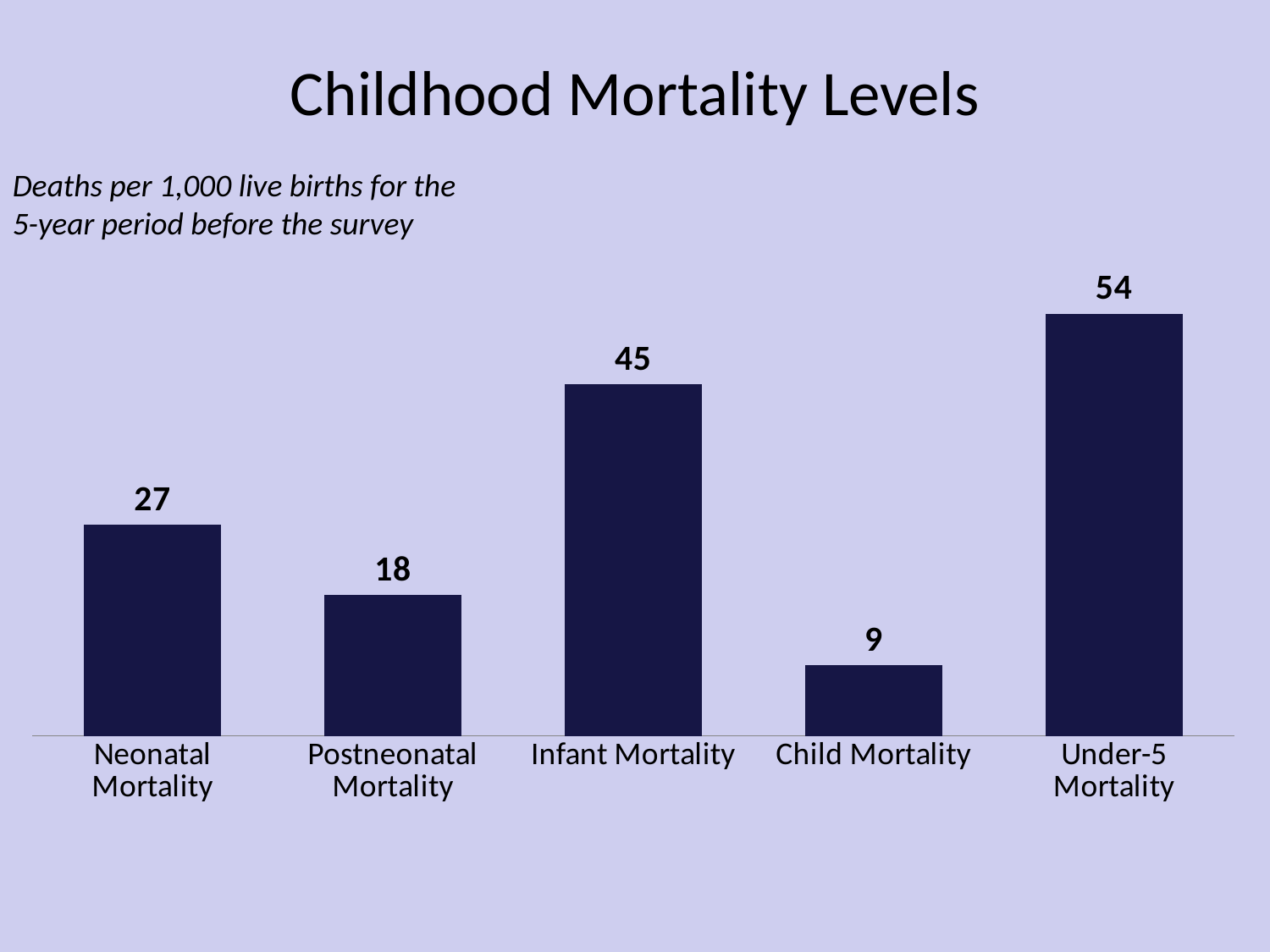

# Childhood Mortality Levels
Deaths per 1,000 live births for the 5-year period before the survey

### Chart

| Category |  |
|---|---|
| Neonatal Mortality | 27.0 |
| Postneonatal Mortality | 18.0 |
| Infant Mortality | 45.0 |
| Child Mortality | 9.0 |
| Under-5 Mortality | 54.0 |